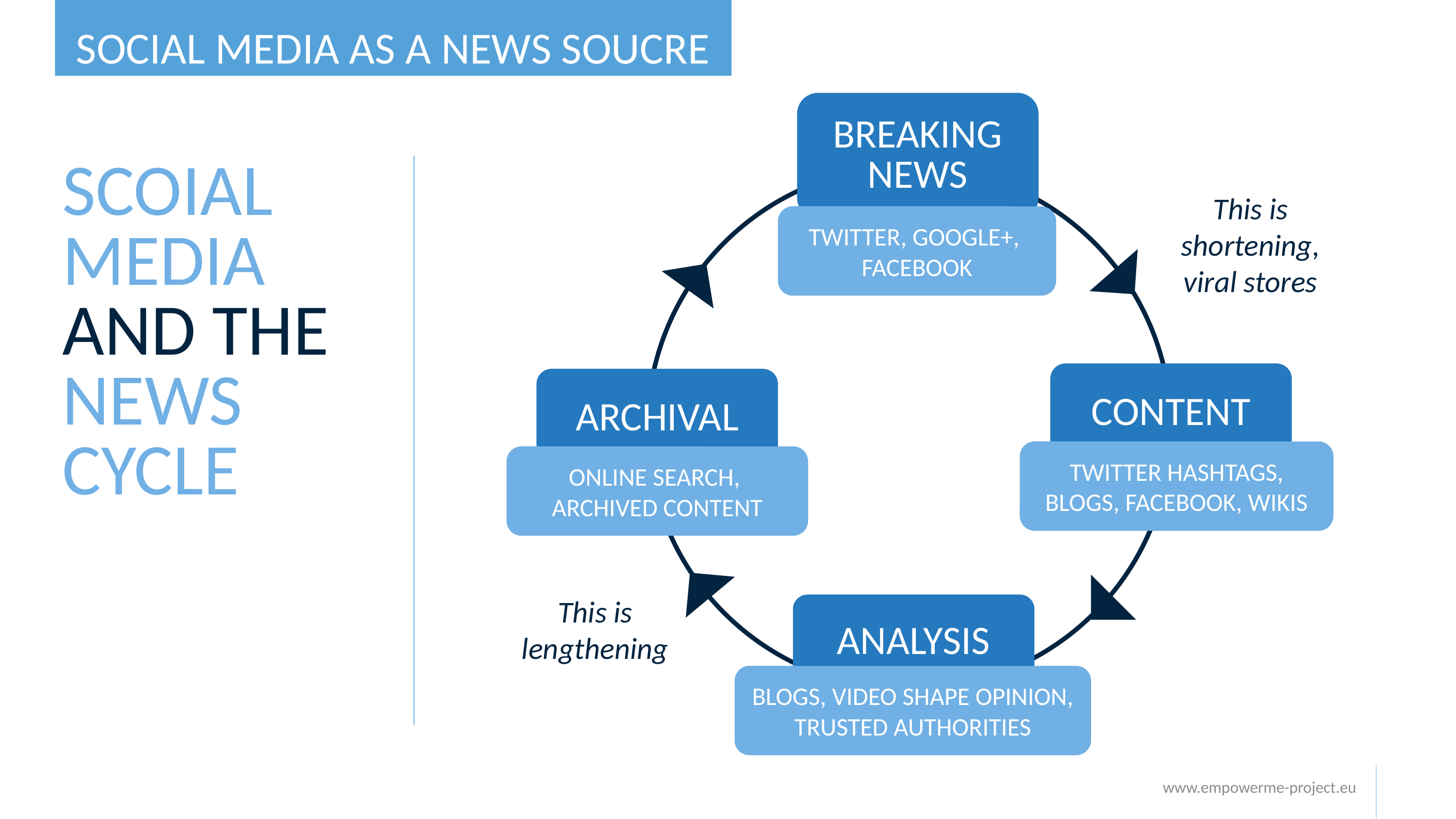

SOCIAL MEDIA AS A NEWS SOUCRE
BREAKING NEWS
# SCOIAL MEDIA AND THE NEWS CYCLE

This is shortening, viral stores
TWITTER, GOOGLE+,
FACEBOOK

CONTENT
ARCHIVAL
TWITTER HASHTAGS, BLOGS, FACEBOOK, WIKIS
ONLINE SEARCH,
ARCHIVED CONTENT

This is lengthening
ANALYSIS
BLOGS, VIDEO SHAPE OPINION, TRUSTED AUTHORITIES
www.empowerme-project.eu